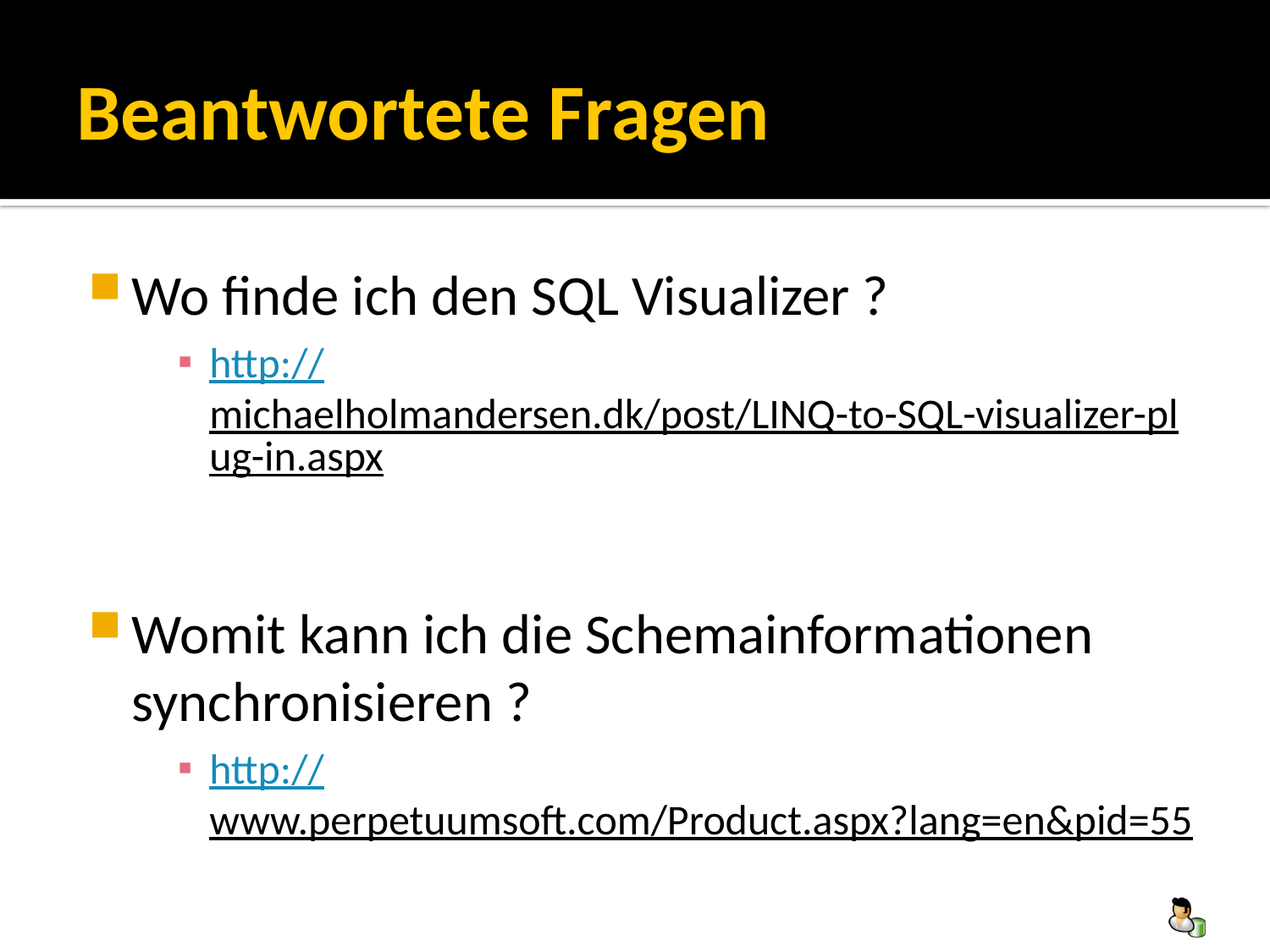

# Beantwortete Fragen
Wo finde ich den SQL Visualizer ?
http://michaelholmandersen.dk/post/LINQ-to-SQL-visualizer-plug-in.aspx

Womit kann ich die Schemainformationen synchronisieren ?
http://www.perpetuumsoft.com/Product.aspx?lang=en&pid=55